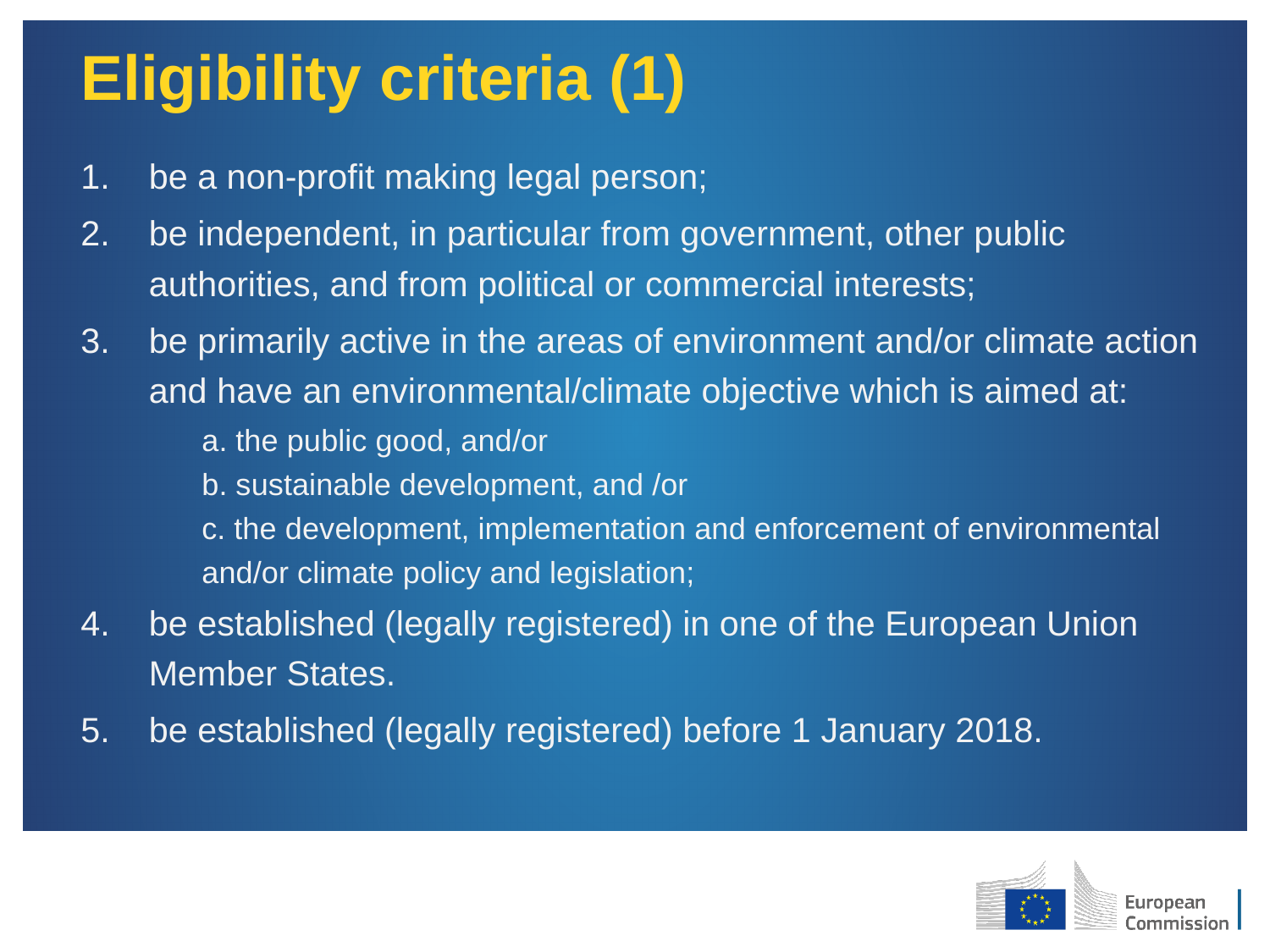

# Eligibility criteria (1)
be a non-profit making legal person;
be independent, in particular from government, other public authorities, and from political or commercial interests;
be primarily active in the areas of environment and/or climate action and have an environmental/climate objective which is aimed at:
a. the public good, and/or
b. sustainable development, and /or
c. the development, implementation and enforcement of environmental and/or climate policy and legislation;
be established (legally registered) in one of the European Union Member States.
be established (legally registered) before 1 January 2018.